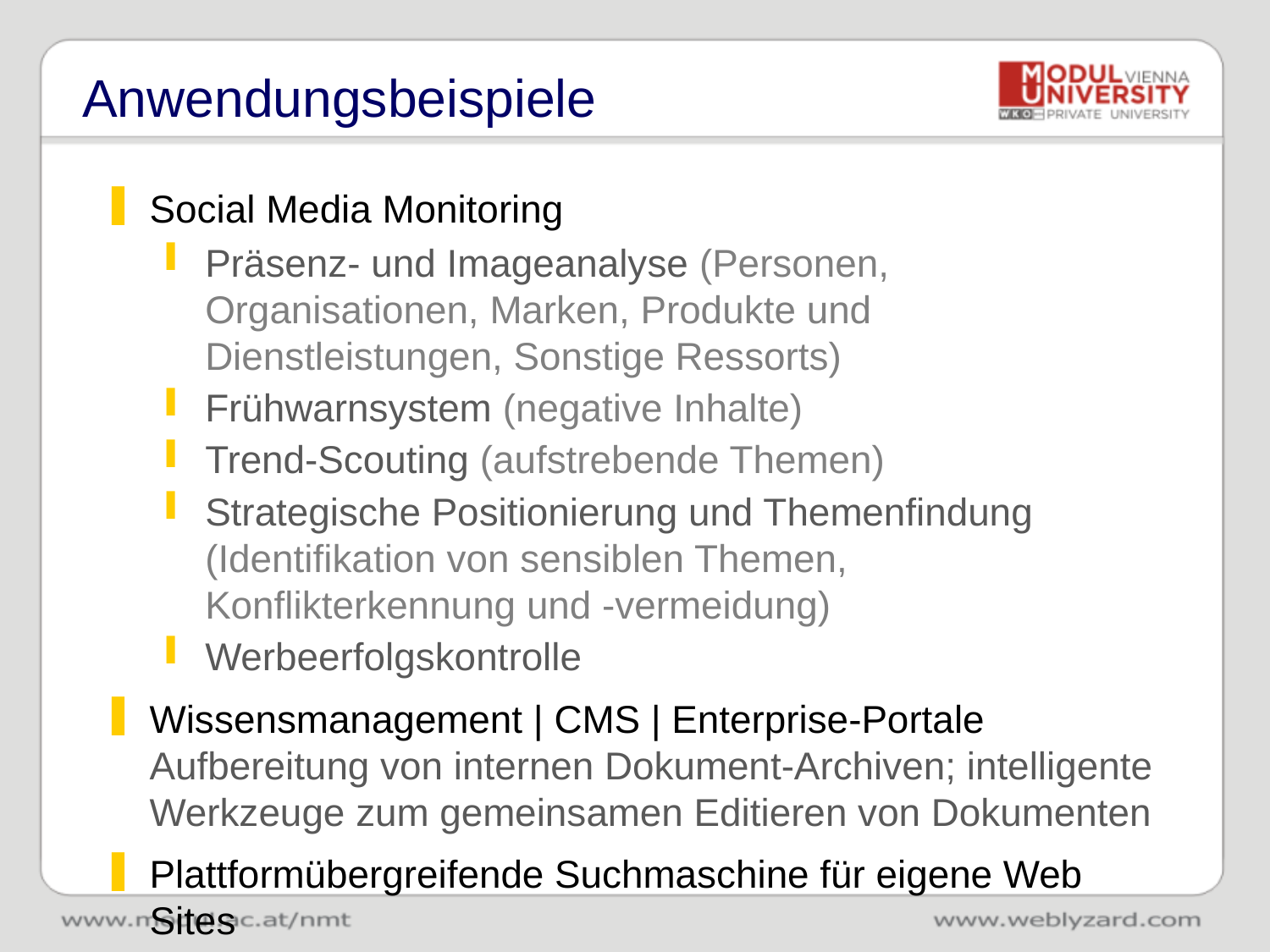

# Anwendungsbeispiele
Social Media Monitoring
Präsenz- und Imageanalyse (Personen, Organisationen, Marken, Produkte und Dienstleistungen, Sonstige Ressorts)
Frühwarnsystem (negative Inhalte)
Trend-Scouting (aufstrebende Themen)
Strategische Positionierung und Themenfindung (Identifikation von sensiblen Themen, Konflikterkennung und -vermeidung)
Werbeerfolgskontrolle
Wissensmanagement | CMS | Enterprise-Portale
Aufbereitung von internen Dokument-Archiven; intelligente Werkzeuge zum gemeinsamen Editieren von Dokumenten
Plattformübergreifende Suchmaschine für eigene Web Sites
Vergleich von Eigen- und Fremdbild; einheitliche Benutzerschnittstelle